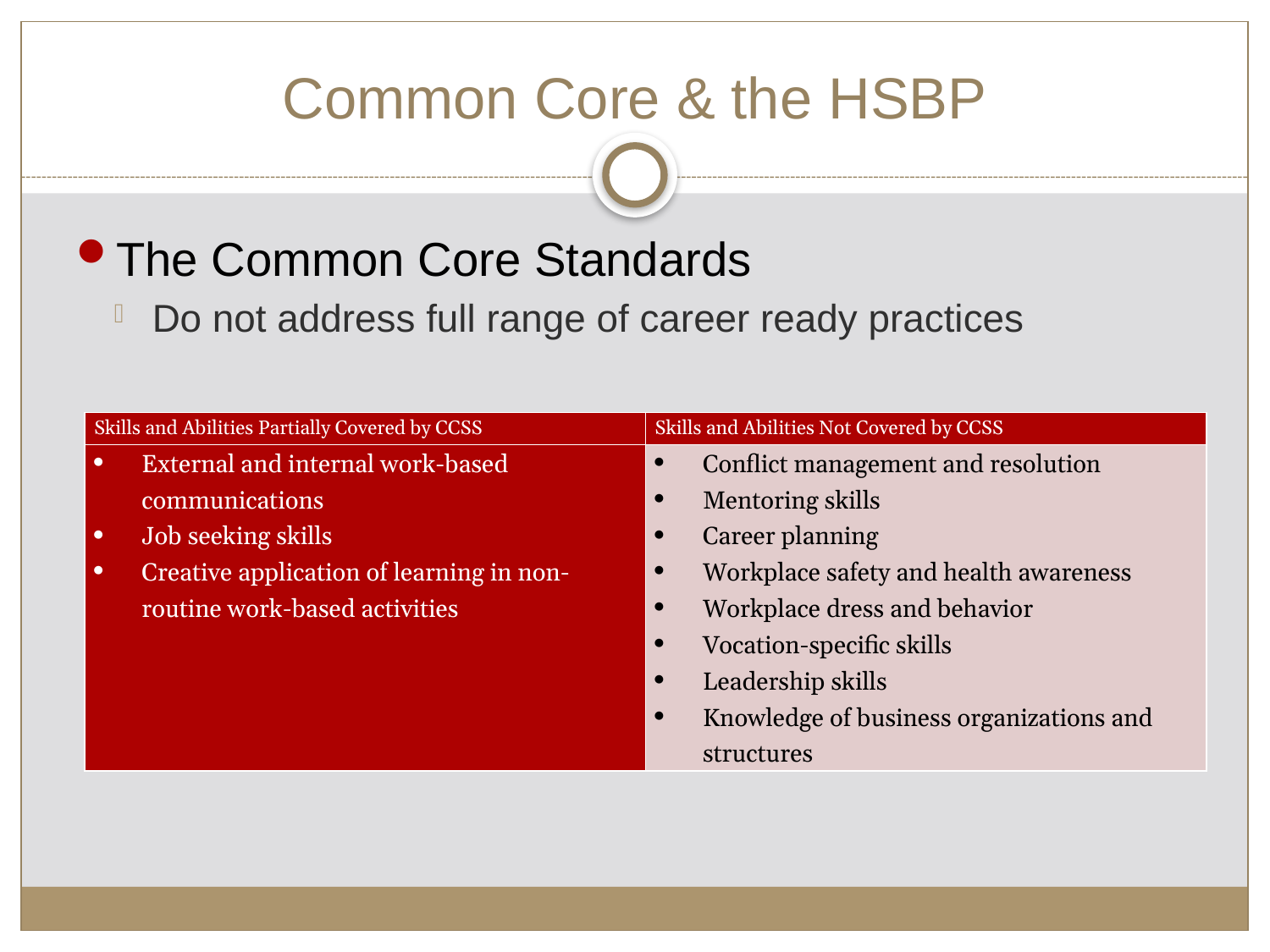

# Common Core & the HSBP
The Common Core Standards
Do not address full range of career ready practices

| Skills and Abilities Partially Covered by CCSS | Skills and Abilities Not Covered by CCSS |
| --- | --- |
| External and internal work-based communications Job seeking skills Creative application of learning in non-routine work-based activities | Conflict management and resolution Mentoring skills Career planning Workplace safety and health awareness Workplace dress and behavior Vocation-specific skills Leadership skills Knowledge of business organizations and structures |